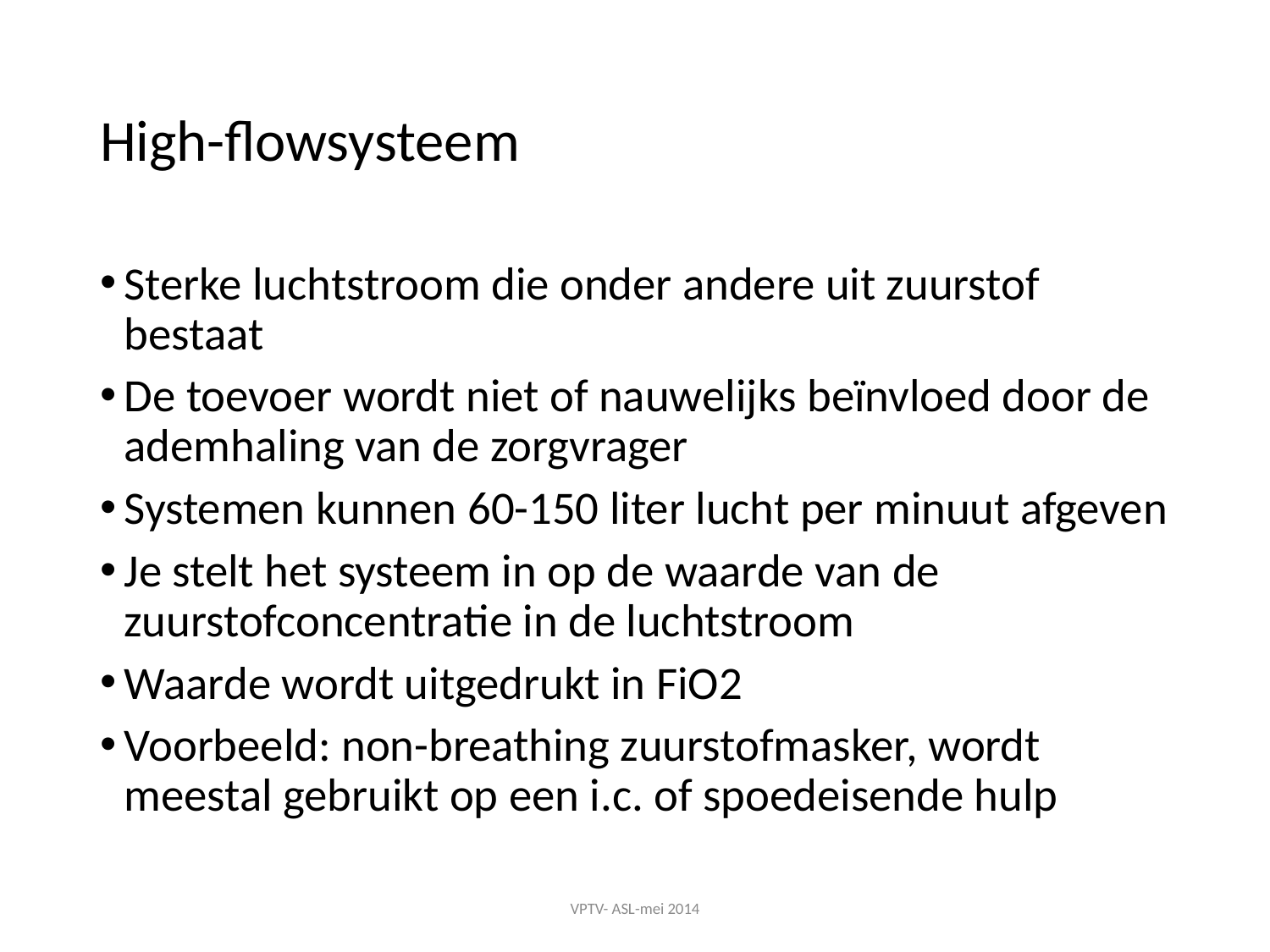

# High-flowsysteem
Sterke luchtstroom die onder andere uit zuurstof bestaat
De toevoer wordt niet of nauwelijks beïnvloed door de ademhaling van de zorgvrager
Systemen kunnen 60-150 liter lucht per minuut afgeven
Je stelt het systeem in op de waarde van de zuurstofconcentratie in de luchtstroom
Waarde wordt uitgedrukt in FiO2
Voorbeeld: non-breathing zuurstofmasker, wordt meestal gebruikt op een i.c. of spoedeisende hulp

VPTV- ASL-mei 2014